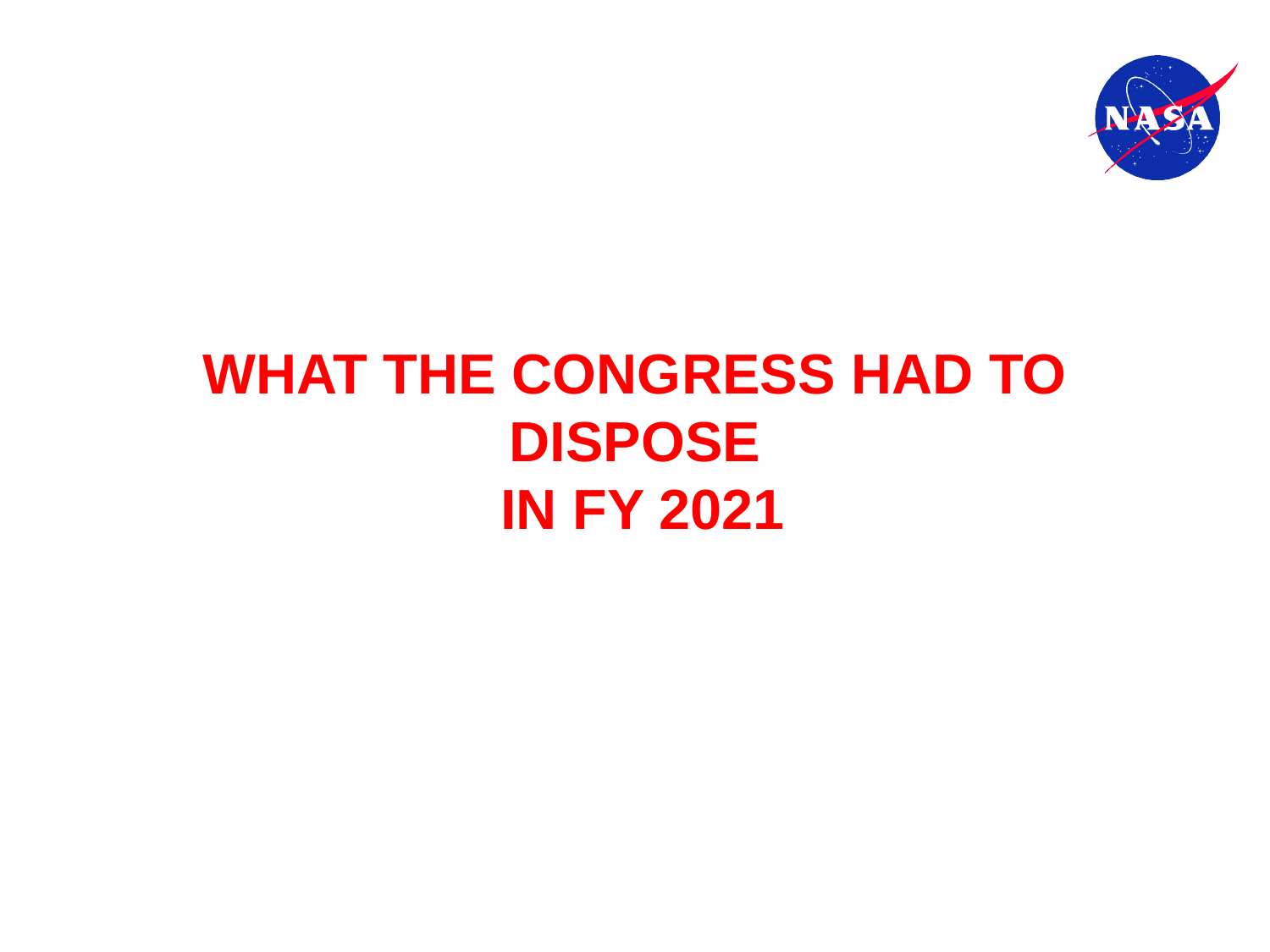

# WHAT THE CONGRESS HAD TO DISPOSE IN FY 2021